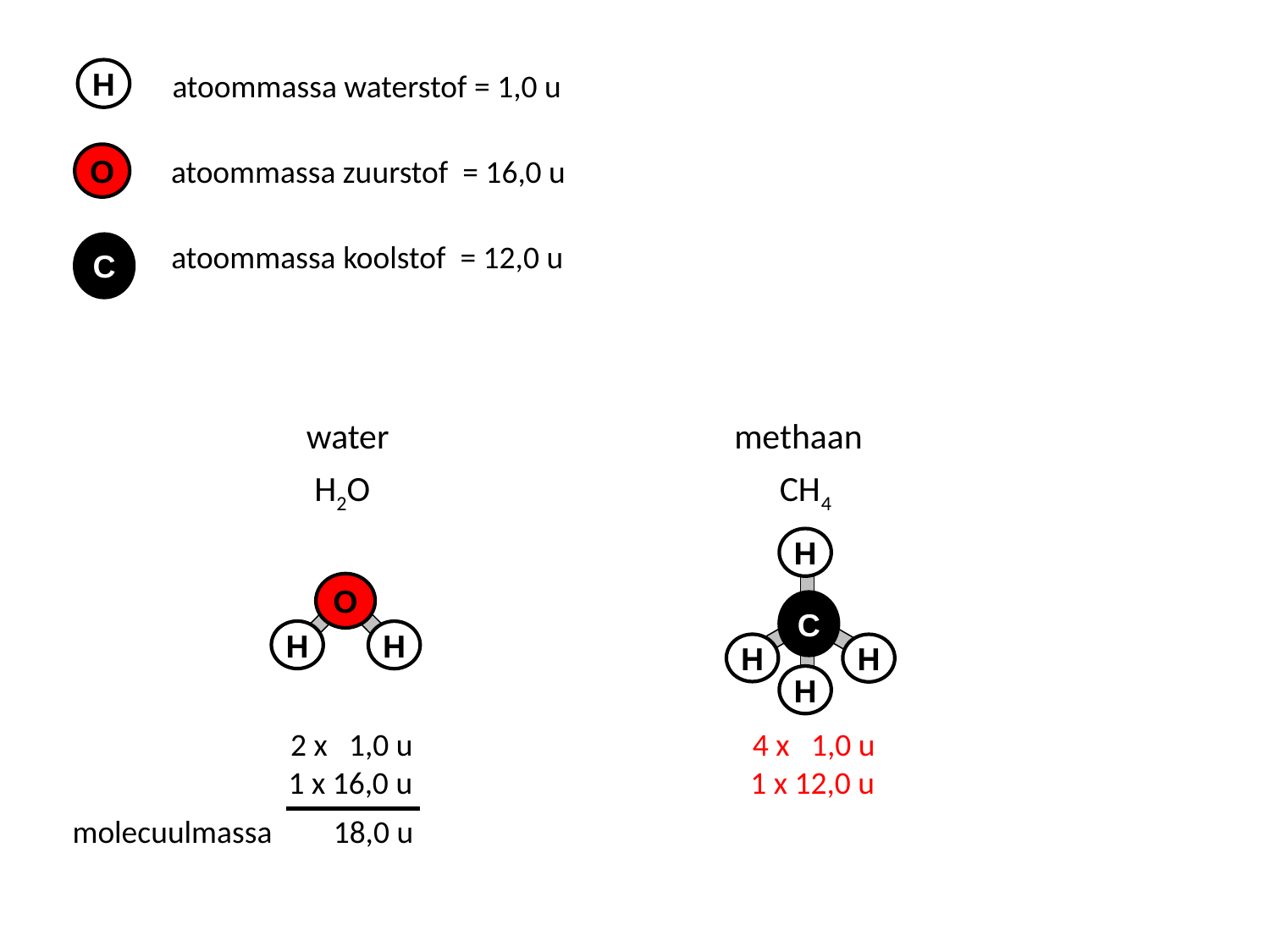

H
atoommassa waterstof = 1,0 u
O
atoommassa zuurstof  = 16,0 u
atoommassa koolstof  = 12,0 u
C
   water                                           methaan
    H2O                                                   CH4
H

C
H

H

H
O
H

H
		2 x   1,0 u
                                   1 x 16,0 u
     molecuulmassa         18,0 u
		4 x   1,0 u
                                   1 x 12,0 u